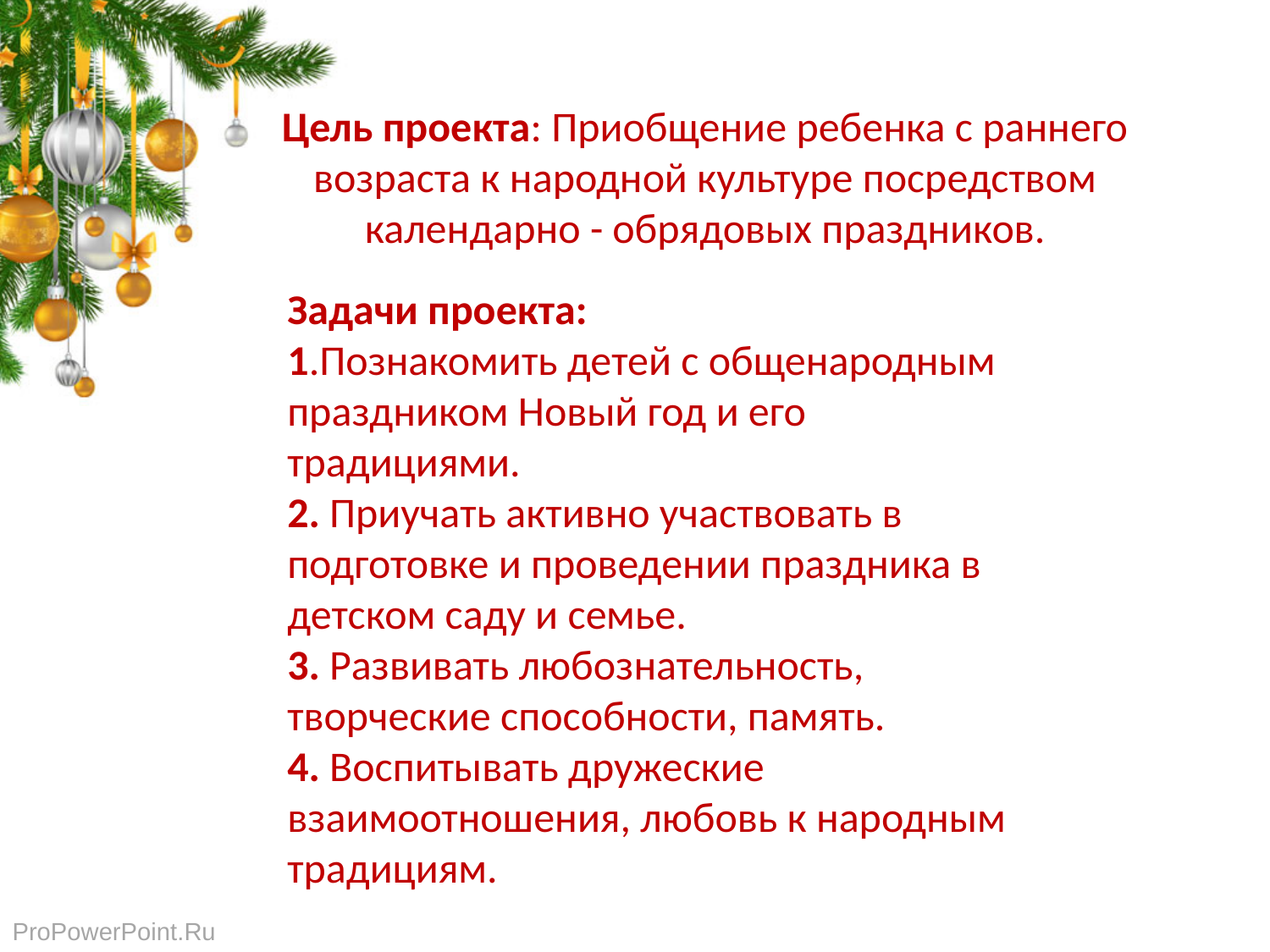

# Цель проекта: Приобщение ребенка с раннего возраста к народной культуре посредством календарно - обрядовых праздников.
Задачи проекта:
1.Познакомить детей с общенародным праздником Новый год и его традициями.
2. Приучать активно участвовать в подготовке и проведении праздника в детском саду и семье.
3. Развивать любознательность, творческие способности, память.
4. Воспитывать дружеские взаимоотношения, любовь к народным традициям.